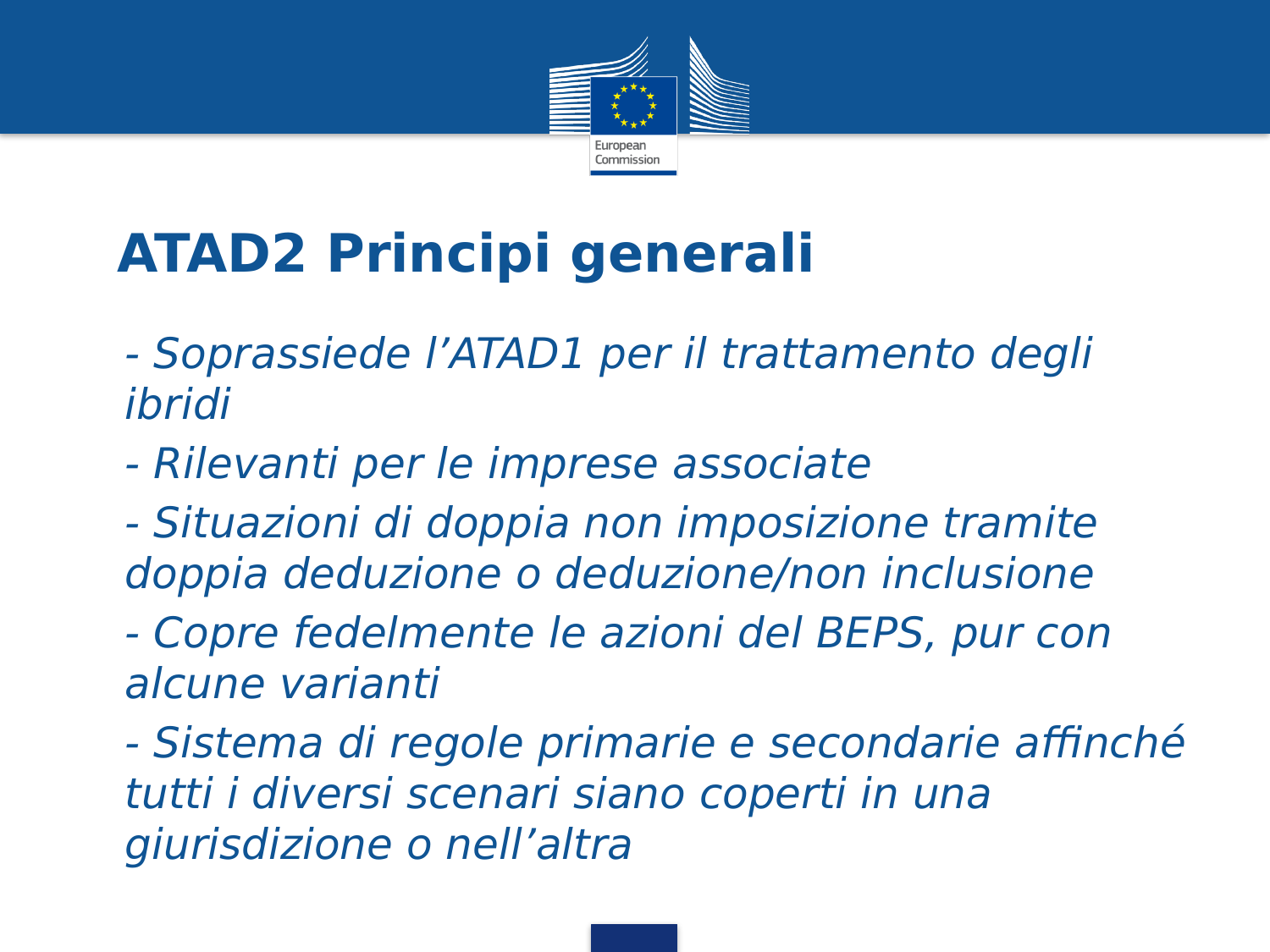

# ATAD2 Principi generali
- Soprassiede l’ATAD1 per il trattamento degli ibridi
- Rilevanti per le imprese associate
- Situazioni di doppia non imposizione tramite doppia deduzione o deduzione/non inclusione
- Copre fedelmente le azioni del BEPS, pur con alcune varianti
- Sistema di regole primarie e secondarie affinché tutti i diversi scenari siano coperti in una giurisdizione o nell’altra